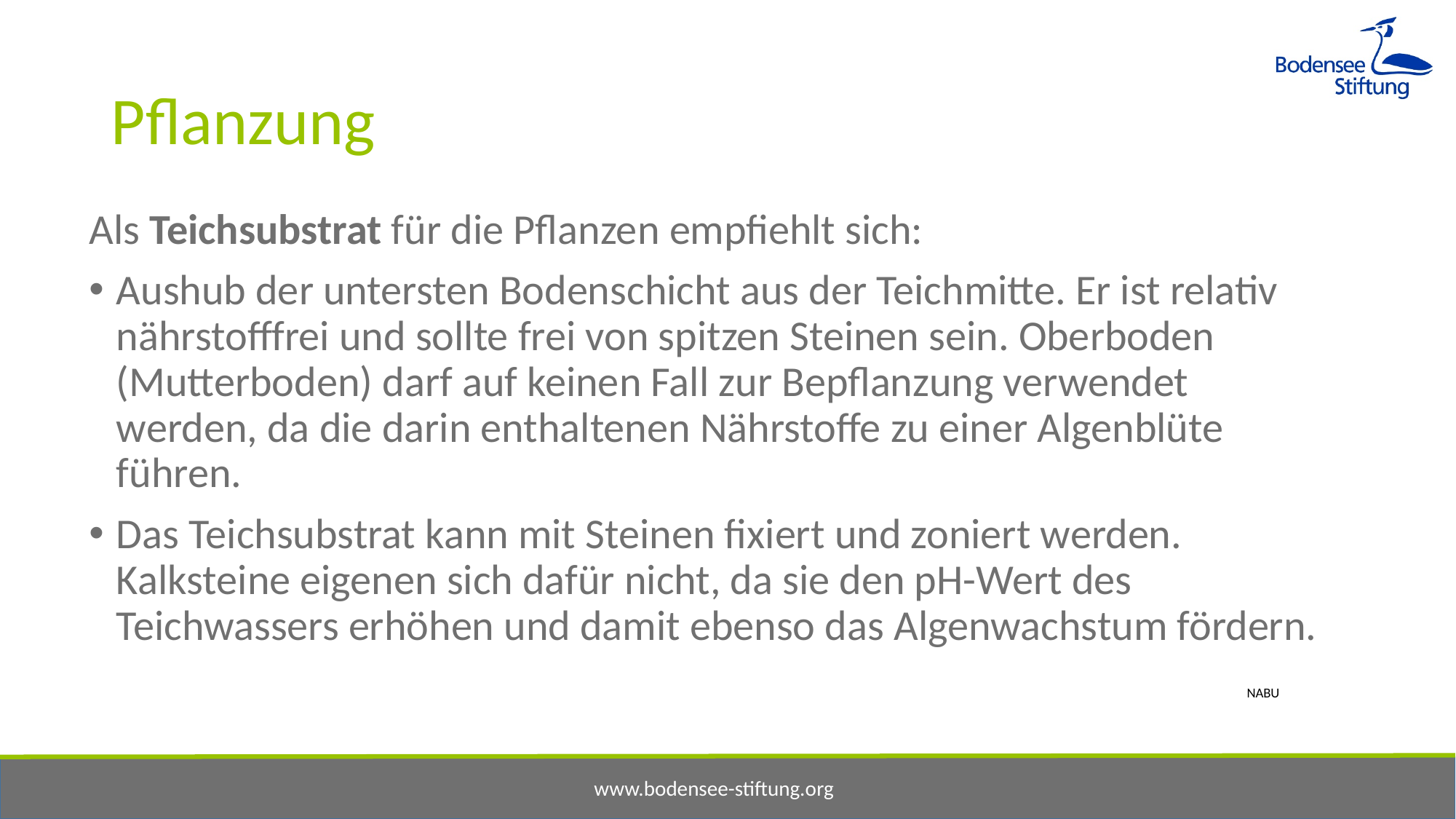

# Pflanzung
Als Teichsubstrat für die Pflanzen empfiehlt sich:
Aushub der untersten Bodenschicht aus der Teichmitte. Er ist relativ nährstofffrei und sollte frei von spitzen Steinen sein. Oberboden (Mutterboden) darf auf keinen Fall zur Bepflanzung verwendet werden, da die darin enthaltenen Nährstoffe zu einer Algenblüte führen.
Das Teichsubstrat kann mit Steinen fixiert und zoniert werden. Kalksteine eigenen sich dafür nicht, da sie den pH-Wert des Teichwassers erhöhen und damit ebenso das Algenwachstum fördern.

NABU